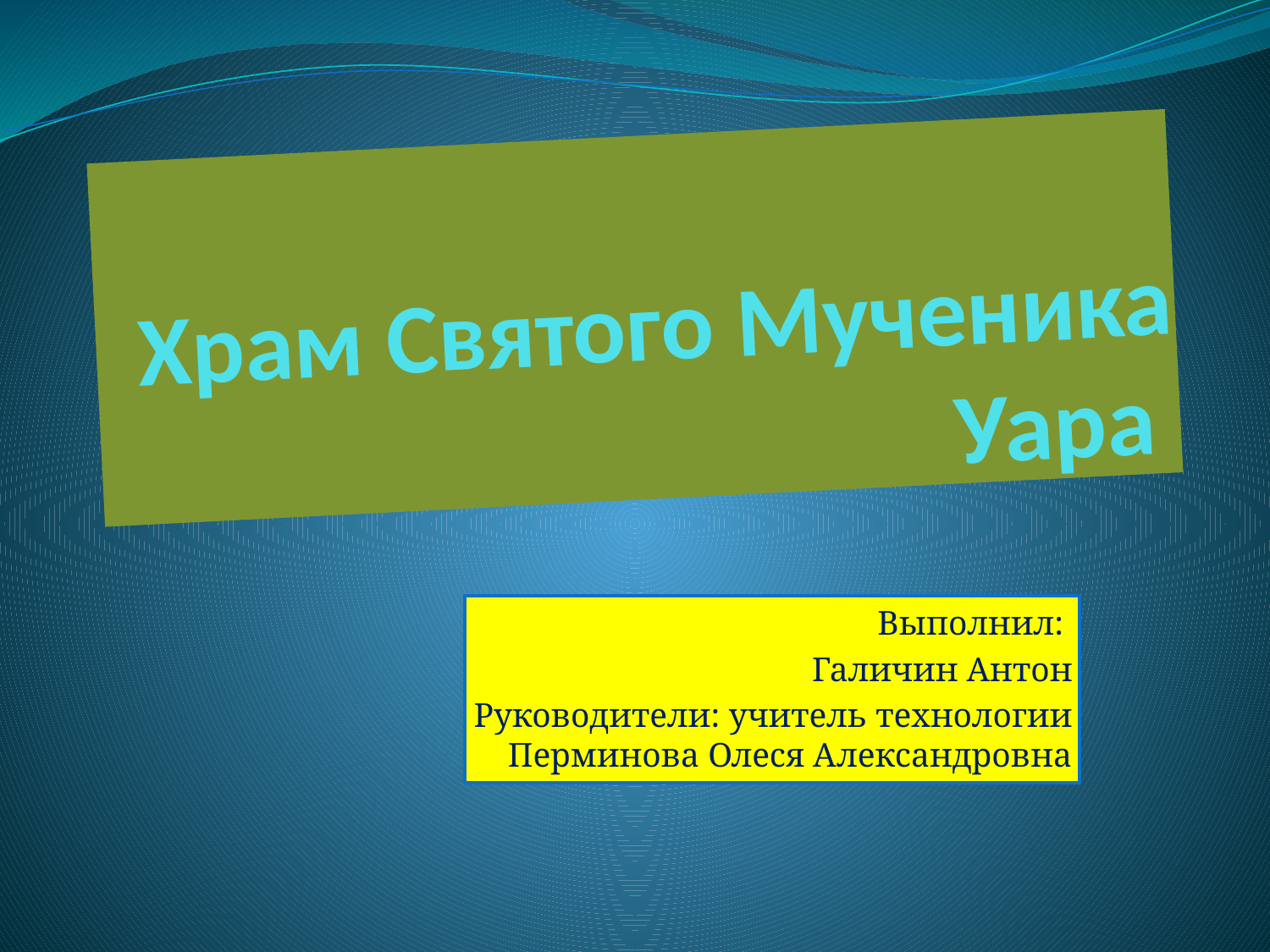

# Храм Святого Мученика Уара
Выполнил:
Галичин Антон
Руководители: учитель технологии Перминова Олеся Александровна